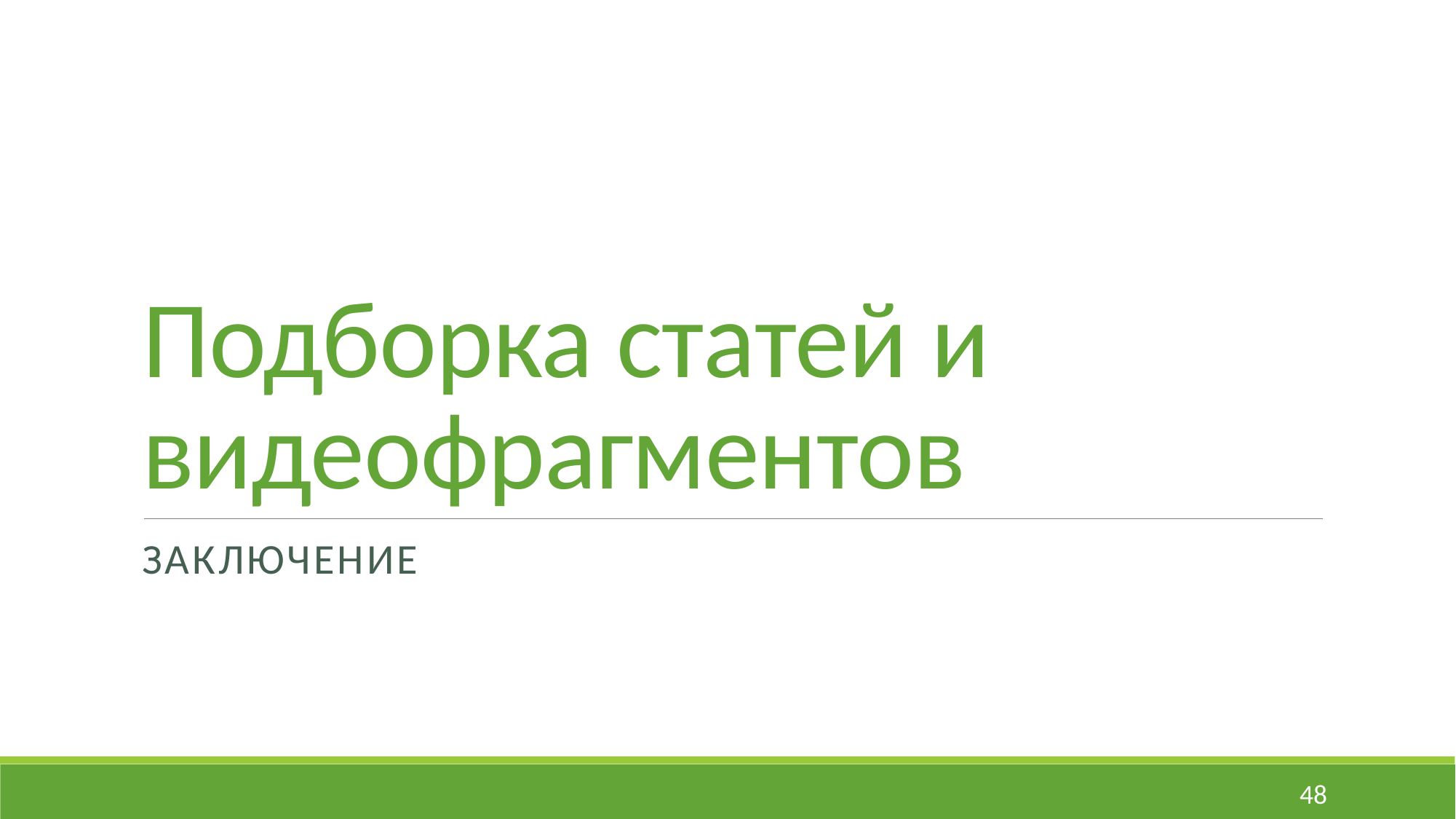

# Подборка статей и видеофрагментов

заключение

48